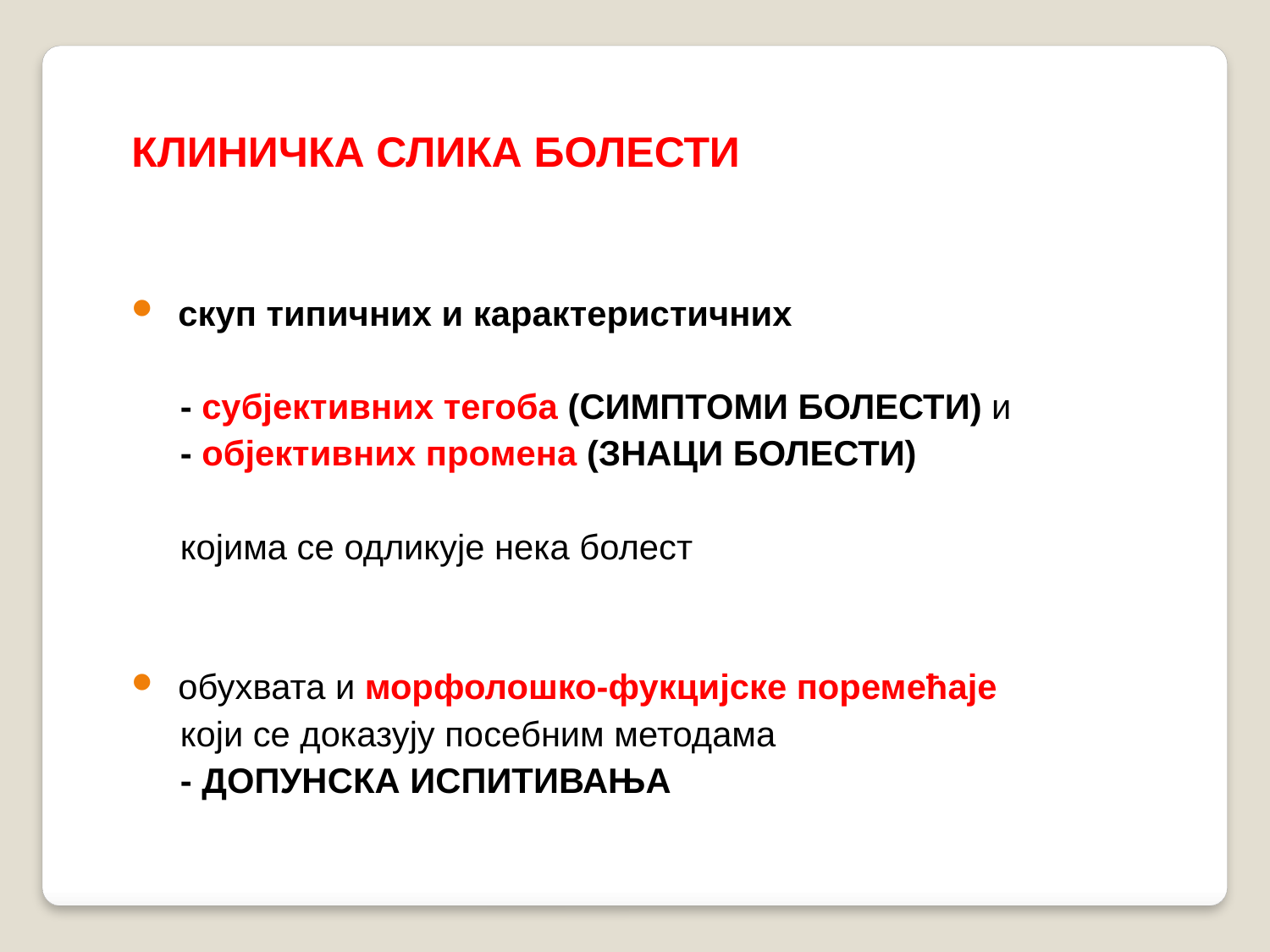

КЛИНИЧКА СЛИКА БОЛЕСТИ

 скуп типичних и карактеристичних

     - субјективних тегоба (СИМПТОМИ БОЛЕСТИ) и
     - објективних промена (ЗНАЦИ БОЛЕСТИ)

     којима се одликује нека болест

 обухвата и морфолошко-фукцијске поремећаје
     који се доказују посебним методама
     - ДОПУНСКА ИСПИТИВАЊА